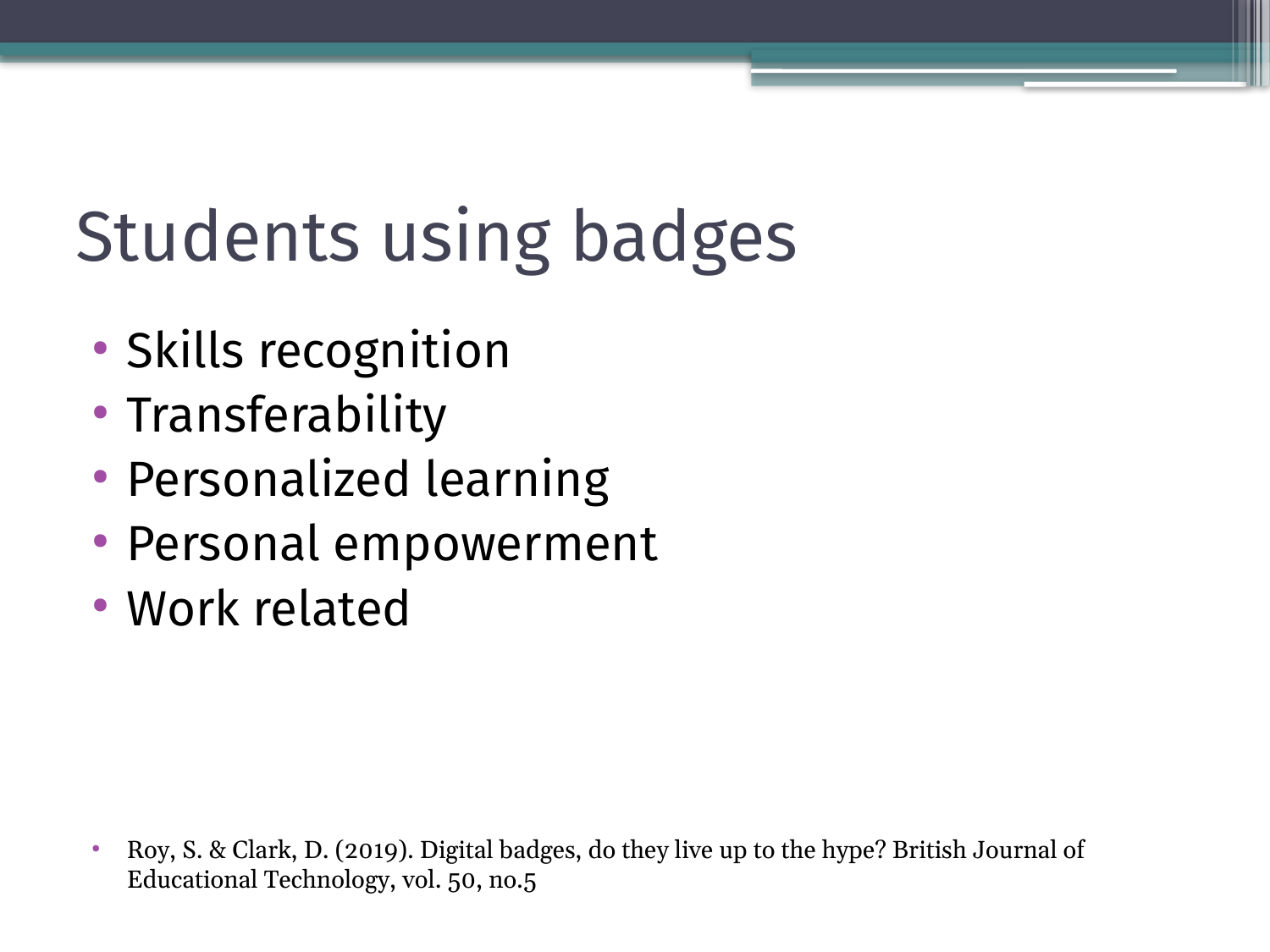

# Students using badges
Skills recognition
Transferability
Personalized learning
Personal empowerment
Work related

Roy, S. & Clark, D. (2019). Digital badges, do they live up to the hype? British Journal of Educational Technology, vol. 50, no.5